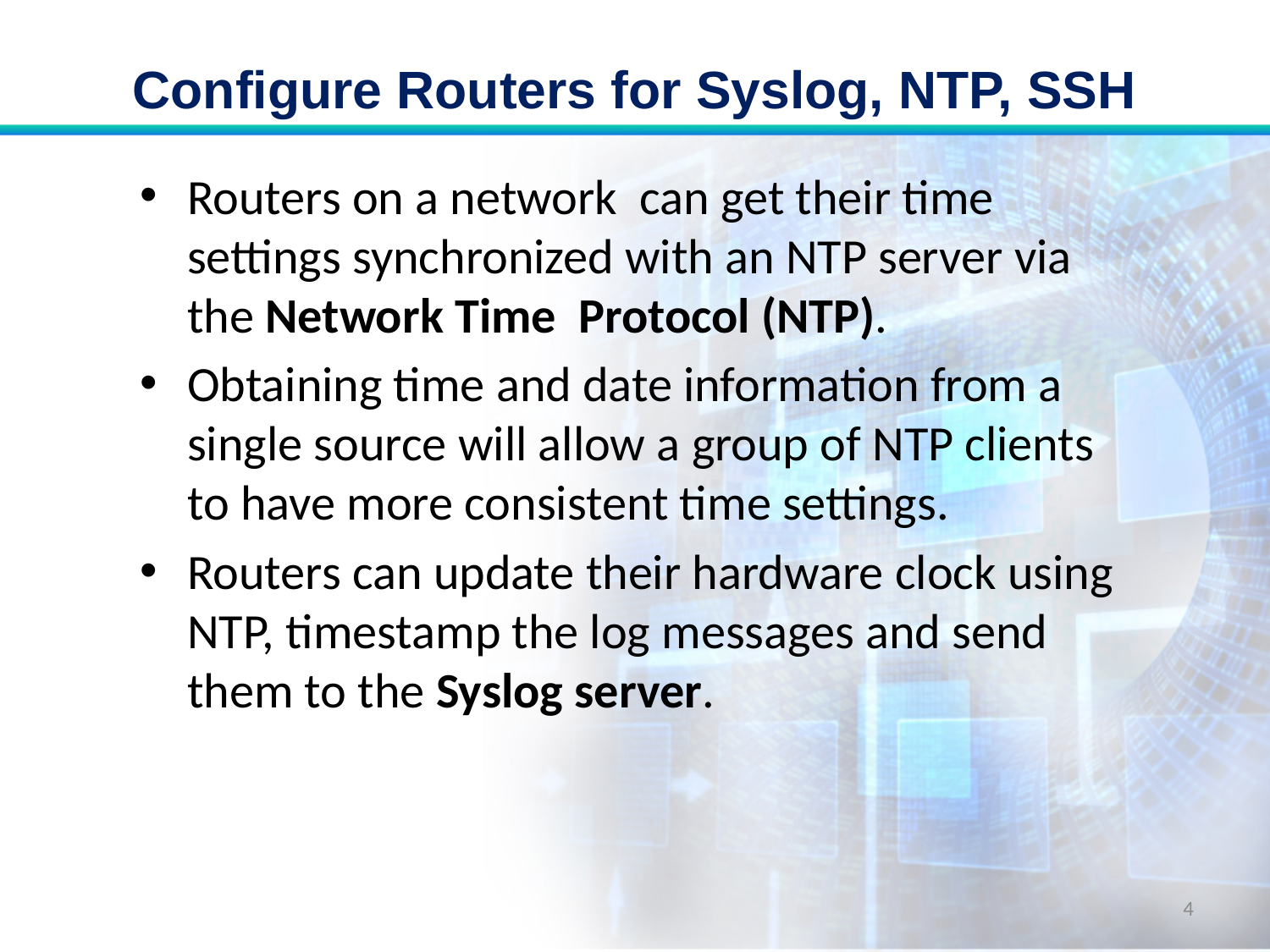

# Configure Routers for Syslog, NTP, SSH
Routers on a network  can get their time settings synchronized with an NTP server via the Network Time  Protocol (NTP).
Obtaining time and date information from a single source will allow a group of NTP clients to have more consistent time settings.
Routers can update their hardware clock using NTP, timestamp the log messages and send them to the Syslog server.
4